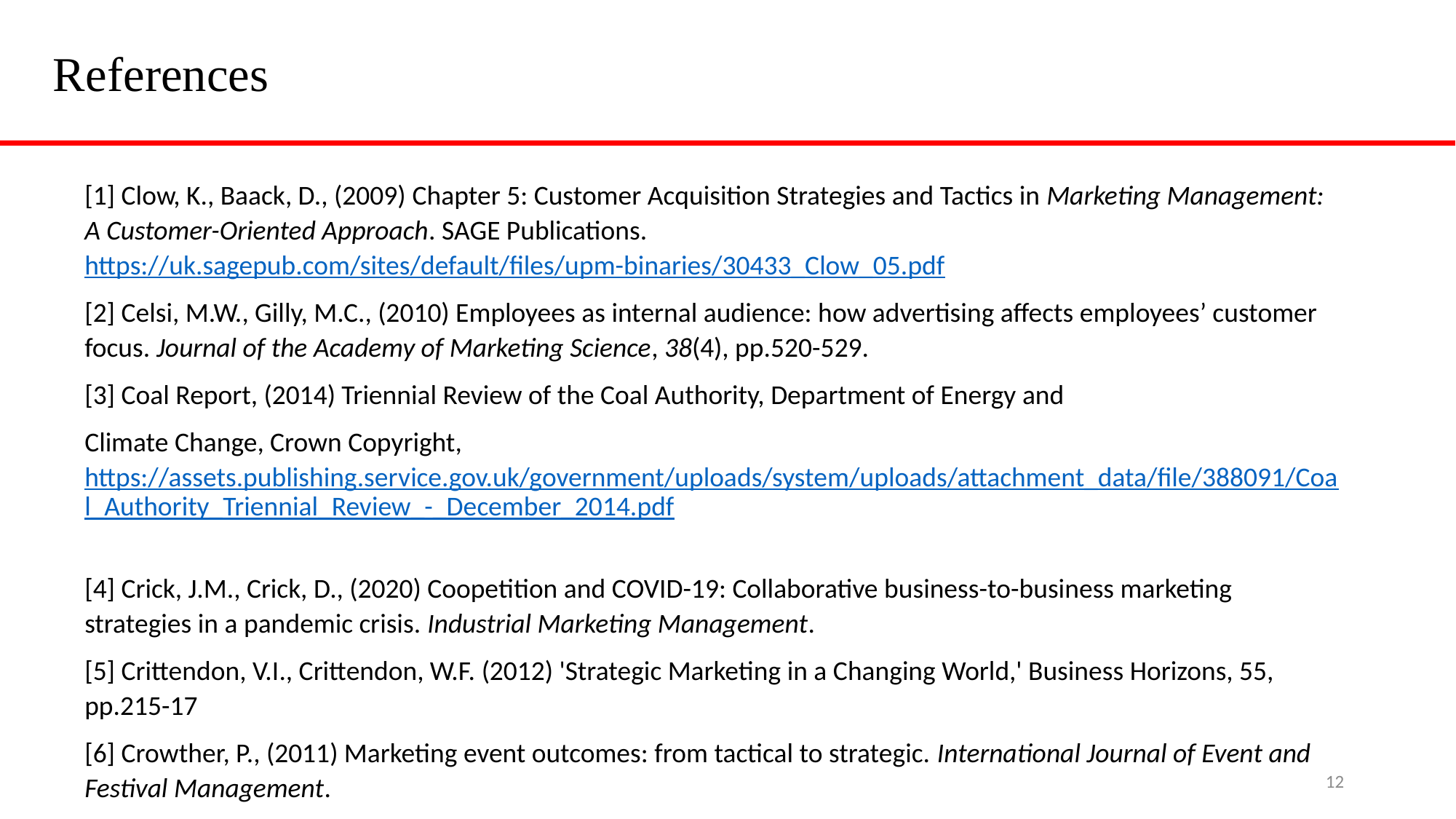

References

[1] Clow, K., Baack, D., (2009) Chapter 5: Customer Acquisition Strategies and Tactics in Marketing Management: A Customer-Oriented Approach. SAGE Publications.  https://uk.sagepub.com/sites/default/files/upm-binaries/30433_Clow_05.pdf
[2] Celsi, M.W., Gilly, M.C., (2010) Employees as internal audience: how advertising affects employees’ customer focus. Journal of the Academy of Marketing Science, 38(4), pp.520-529.
[3] Coal Report, (2014) Triennial Review of the Coal Authority, Department of Energy and
Climate Change, Crown Copyright,  https://assets.publishing.service.gov.uk/government/uploads/system/uploads/attachment_data/file/388091/Coal_Authority_Triennial_Review_-_December_2014.pdf
[4] Crick, J.M., Crick, D., (2020) Coopetition and COVID-19: Collaborative business-to-business marketing strategies in a pandemic crisis. Industrial Marketing Management.
[5] Crittendon, V.I., Crittendon, W.F. (2012) 'Strategic Marketing in a Changing World,' Business Horizons, 55, pp.215-17
[6] Crowther, P., (2011) Marketing event outcomes: from tactical to strategic. International Journal of Event and Festival Management.

12